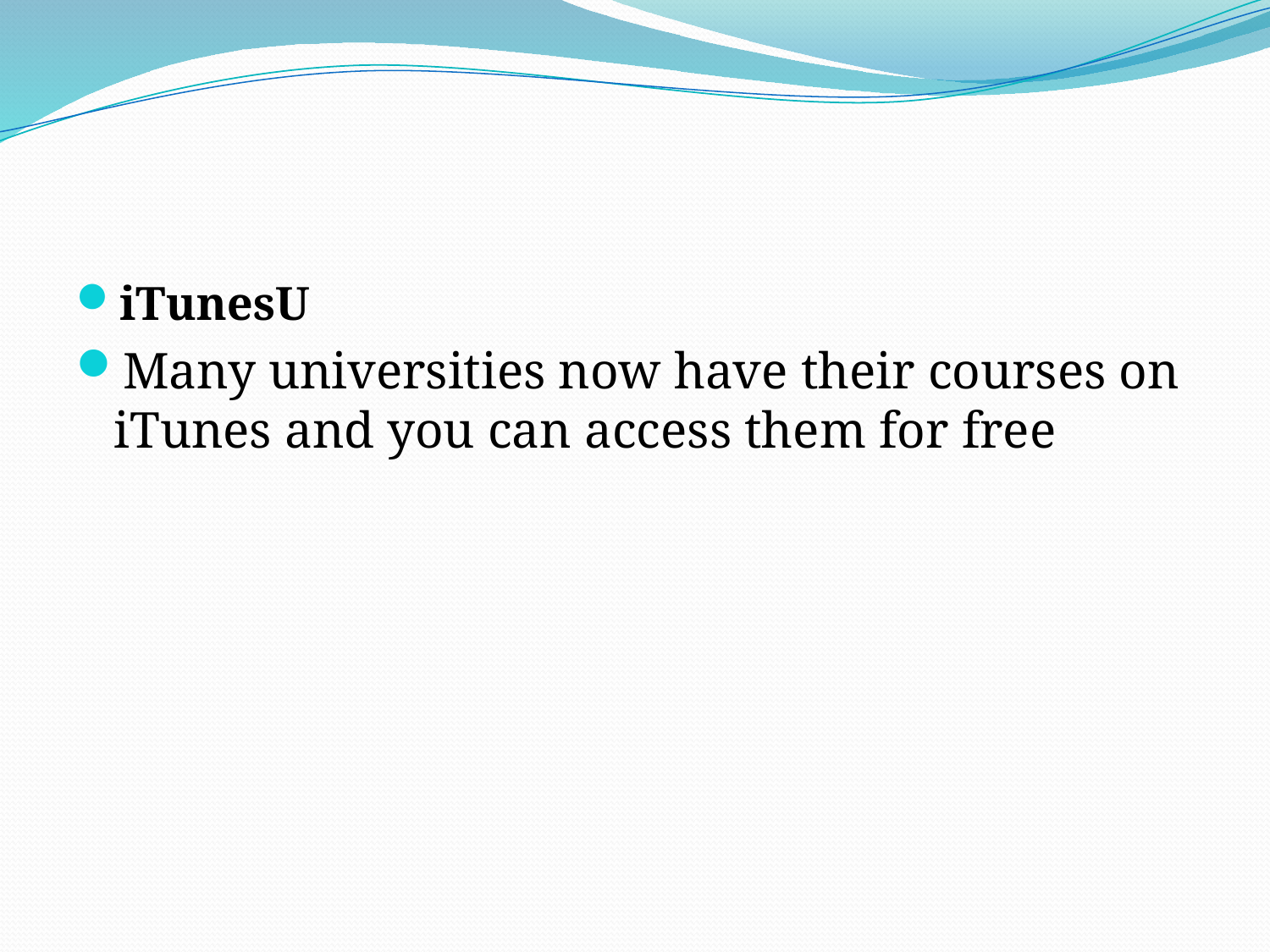

#
iTunesU
Many universities now have their courses on iTunes and you can access them for free